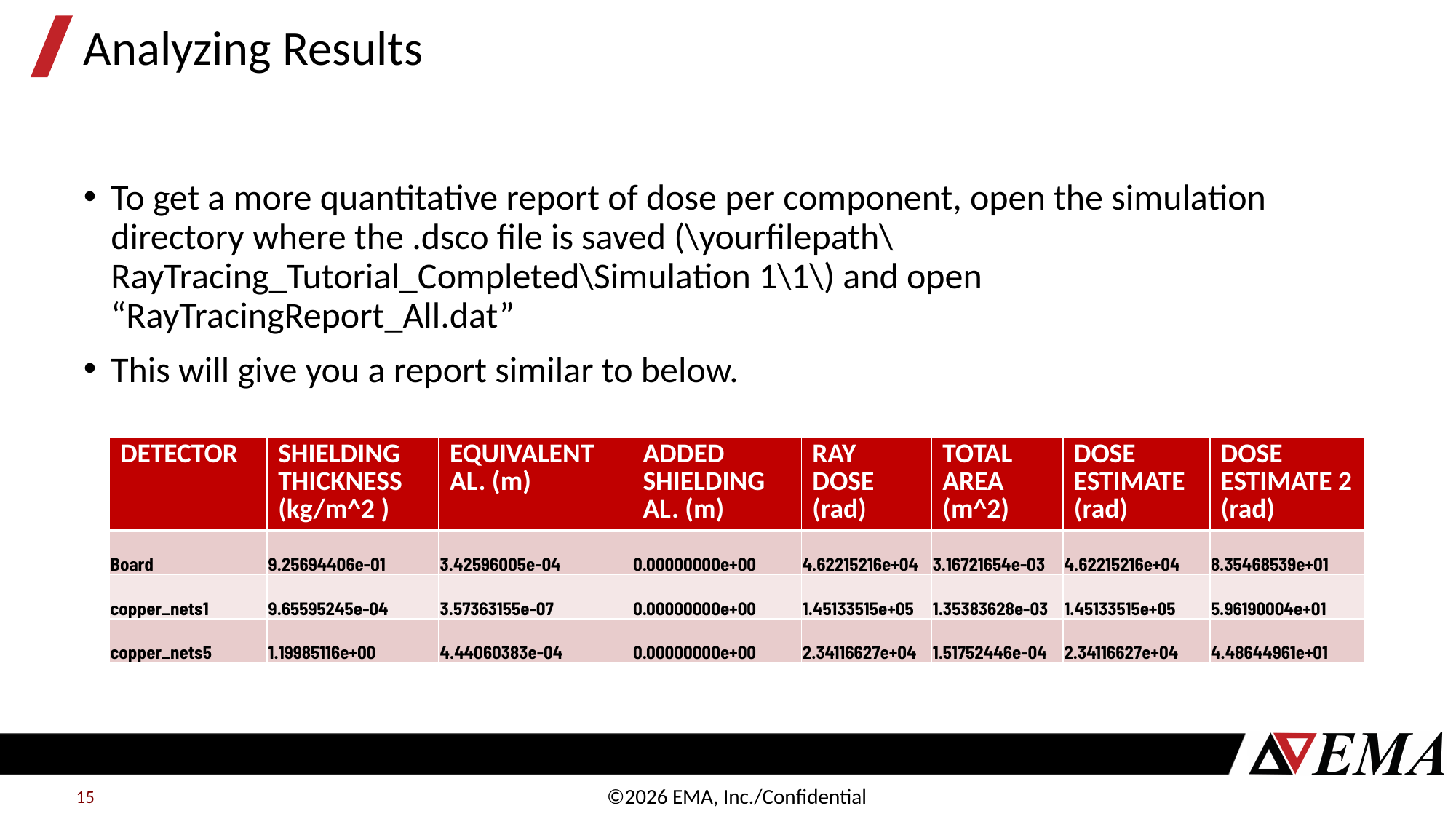

# Analyzing Results
To get a more quantitative report of dose per component, open the simulation directory where the .dsco file is saved (\yourfilepath\RayTracing_Tutorial_Completed\Simulation 1\1\) and open “RayTracingReport_All.dat”
This will give you a report similar to below.
| DETECTOR | SHIELDING THICKNESS (kg/m^2 ) | EQUIVALENT AL. (m) | ADDED SHIELDING AL. (m) | RAY DOSE (rad) | TOTAL AREA (m^2) | DOSE ESTIMATE (rad) | DOSE ESTIMATE 2 (rad) |
| --- | --- | --- | --- | --- | --- | --- | --- |
| Board | 9.25694406e-01 | 3.42596005e-04 | 0.00000000e+00 | 4.62215216e+04 | 3.16721654e-03 | 4.62215216e+04 | 8.35468539e+01 |
| copper\_nets1 | 9.65595245e-04 | 3.57363155e-07 | 0.00000000e+00 | 1.45133515e+05 | 1.35383628e-03 | 1.45133515e+05 | 5.96190004e+01 |
| copper\_nets5 | 1.19985116e+00 | 4.44060383e-04 | 0.00000000e+00 | 2.34116627e+04 | 1.51752446e-04 | 2.34116627e+04 | 4.48644961e+01 |
15